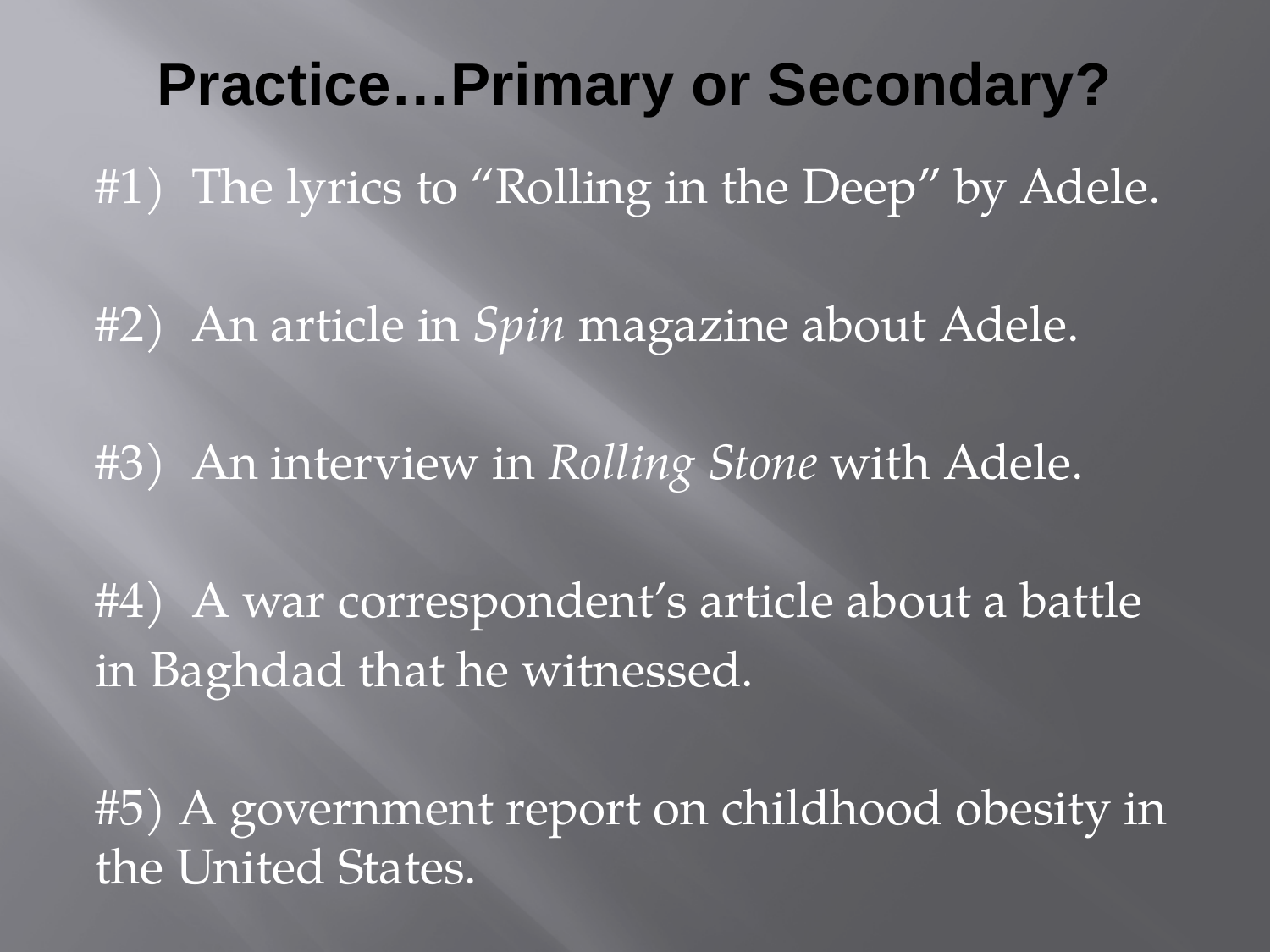

# Practice…Primary or Secondary?
#1)  The lyrics to “Rolling in the Deep” by Adele.

#2)  An article in Spin magazine about Adele.

#3)  An interview in Rolling Stone with Adele.

#4)  A war correspondent’s article about a battle
in Baghdad that he witnessed.

#5) A government report on childhood obesity in the United States.